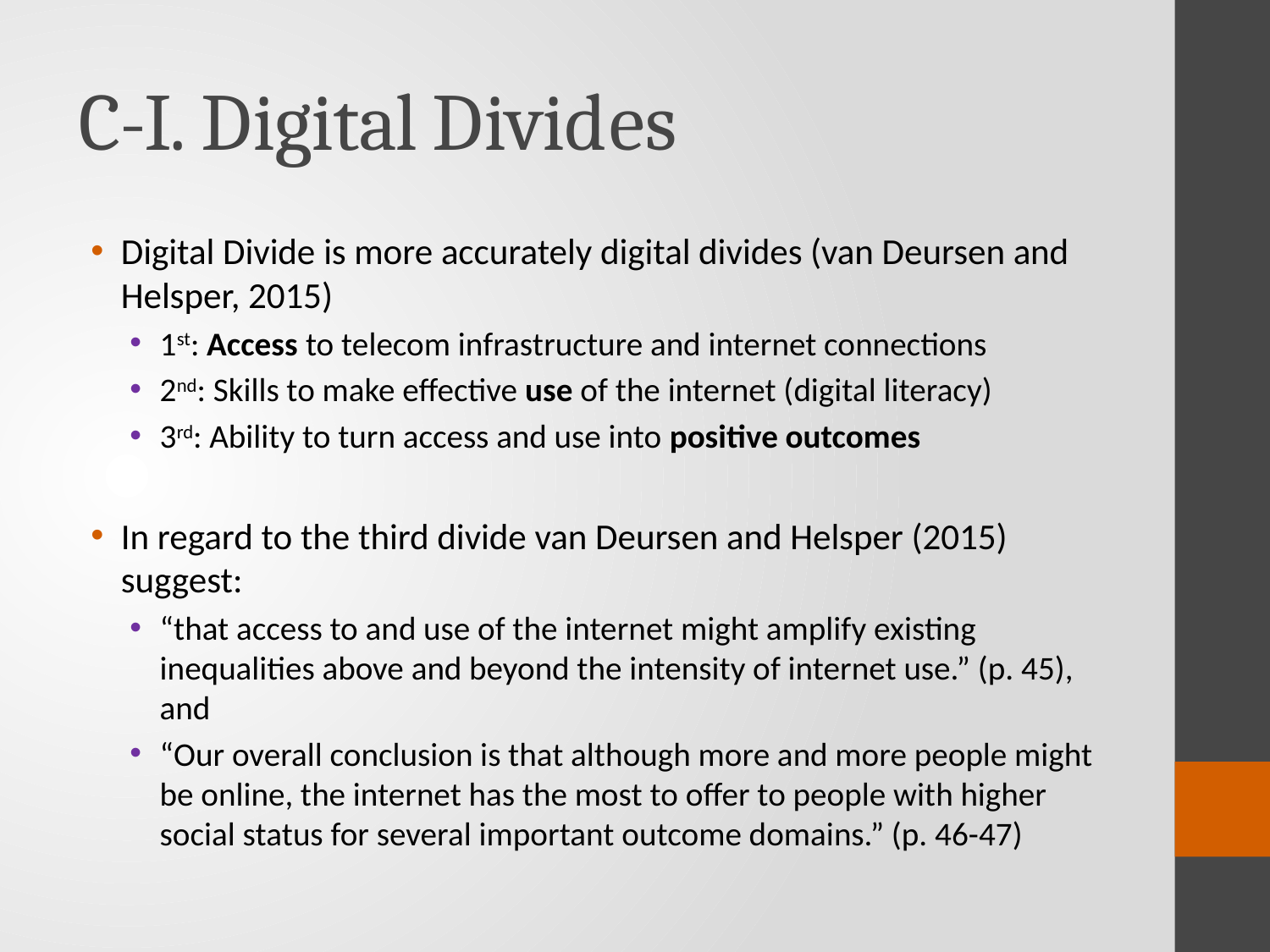

# C-I. Digital Divides
Digital Divide is more accurately digital divides (van Deursen and Helsper, 2015)
1st: Access to telecom infrastructure and internet connections
2nd: Skills to make effective use of the internet (digital literacy)
3rd: Ability to turn access and use into positive outcomes

In regard to the third divide van Deursen and Helsper (2015) suggest:
“that access to and use of the internet might amplify existing inequalities above and beyond the intensity of internet use.” (p. 45), and
“Our overall conclusion is that although more and more people might be online, the internet has the most to offer to people with higher social status for several important outcome domains.” (p. 46-47)